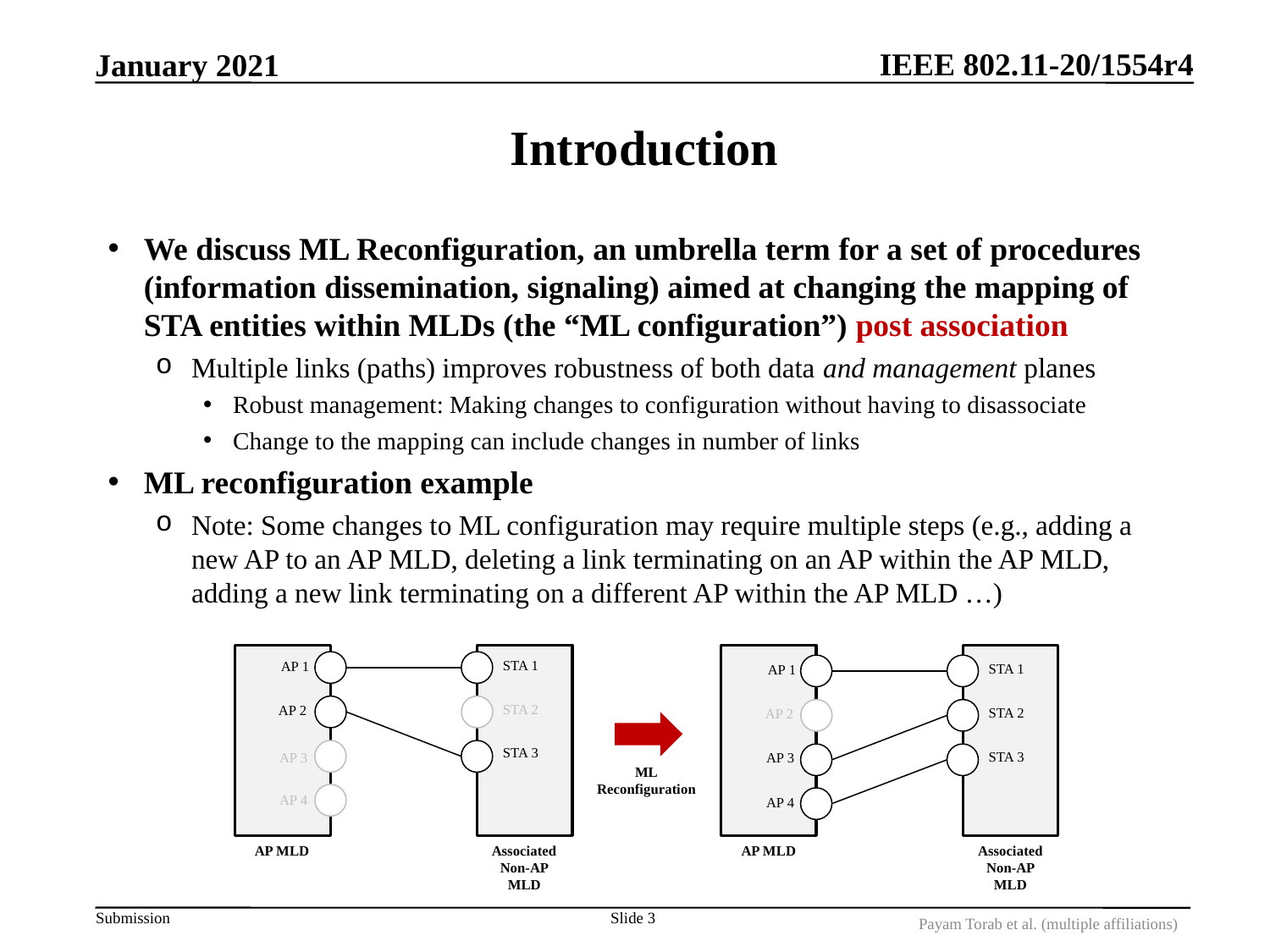

January 2021
# Introduction
We discuss ML Reconfiguration, an umbrella term for a set of procedures (information dissemination, signaling) aimed at changing the mapping of STA entities within MLDs (the “ML configuration”) post association
Multiple links (paths) improves robustness of both data and management planes
Robust management: Making changes to configuration without having to disassociate
Change to the mapping can include changes in number of links
ML reconfiguration example
Note: Some changes to ML configuration may require multiple steps (e.g., adding a new AP to an AP MLD, deleting a link terminating on an AP within the AP MLD, adding a new link terminating on a different AP within the AP MLD …)

STA 1
AP 1

STA 1
AP 1

STA 2
AP 2

STA 2
AP 2

STA 3

STA 3
AP 3
AP 3

ML
Reconfiguration

AP 4

AP 4
AP MLD
Associated
Non-AP MLD
AP MLD
Associated
Non-AP MLD
Slide 3
Payam Torab et al. (multiple affiliations)